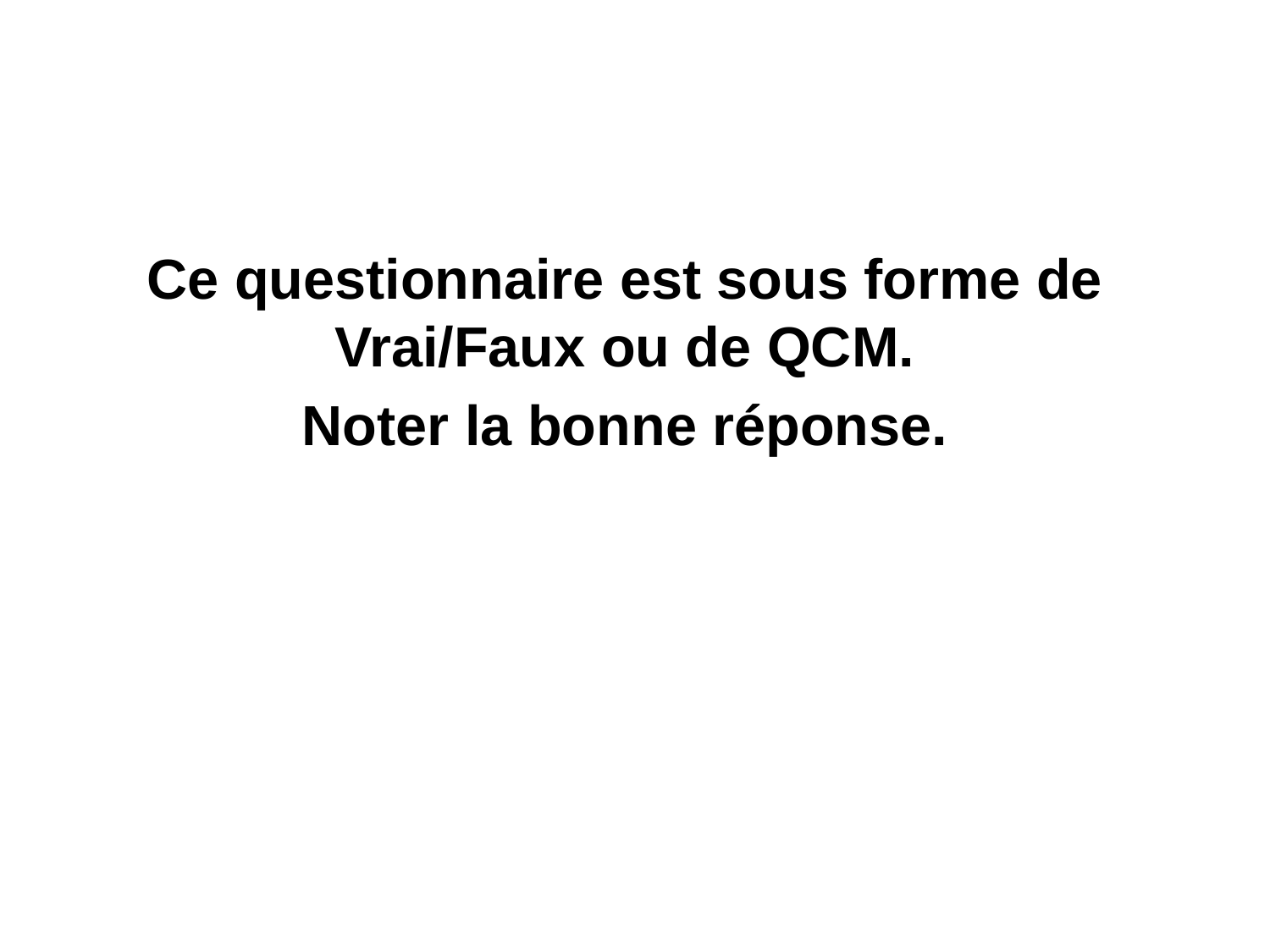

Ce questionnaire est sous forme de Vrai/Faux ou de QCM.
Noter la bonne réponse.